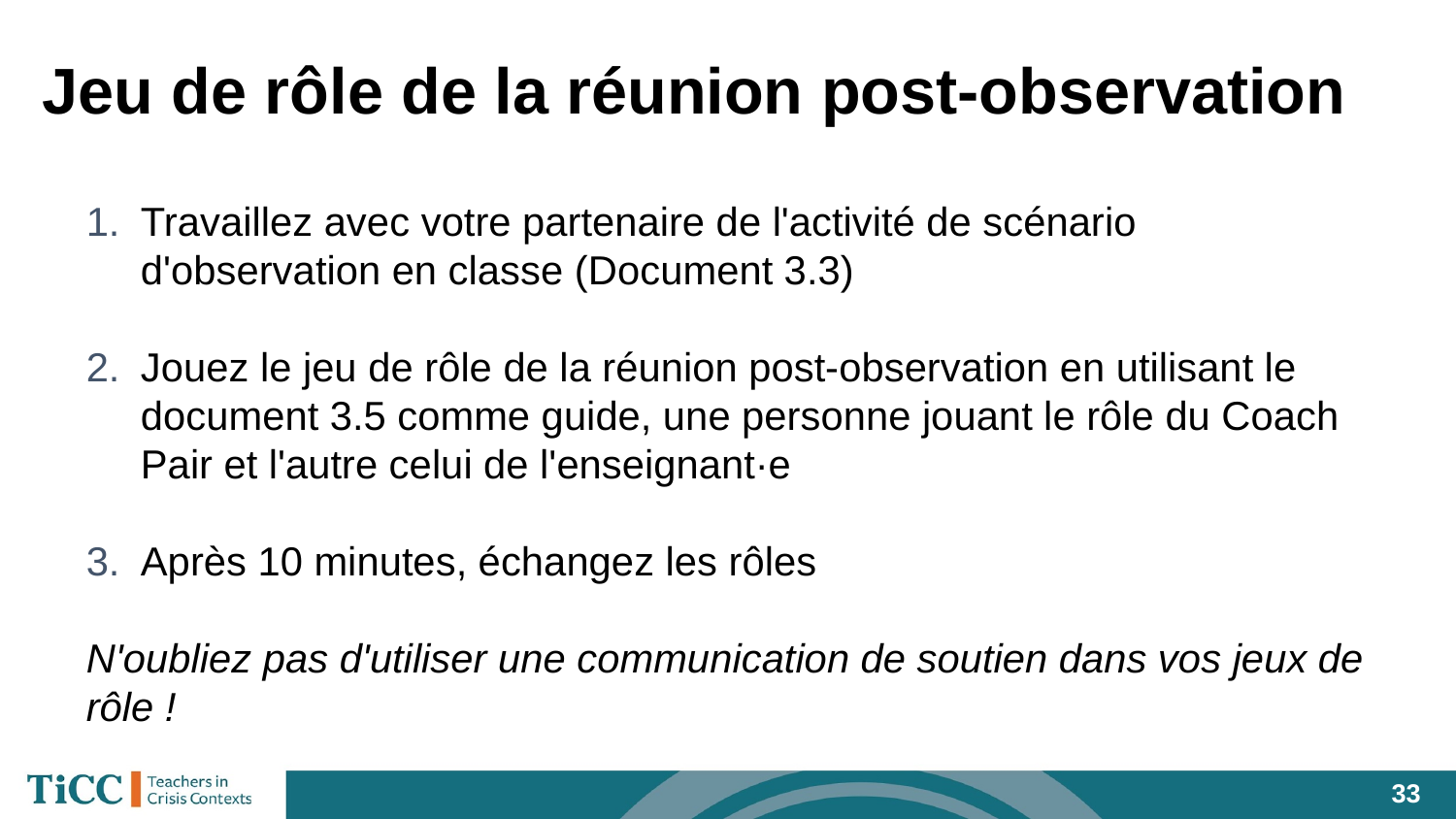

# Jeu de rôle de la réunion post-observation
Travaillez avec votre partenaire de l'activité de scénario d'observation en classe (Document 3.3)

Jouez le jeu de rôle de la réunion post-observation en utilisant le document 3.5 comme guide, une personne jouant le rôle du Coach Pair et l'autre celui de l'enseignant·e

Après 10 minutes, échangez les rôles

N'oubliez pas d'utiliser une communication de soutien dans vos jeux de rôle !
33